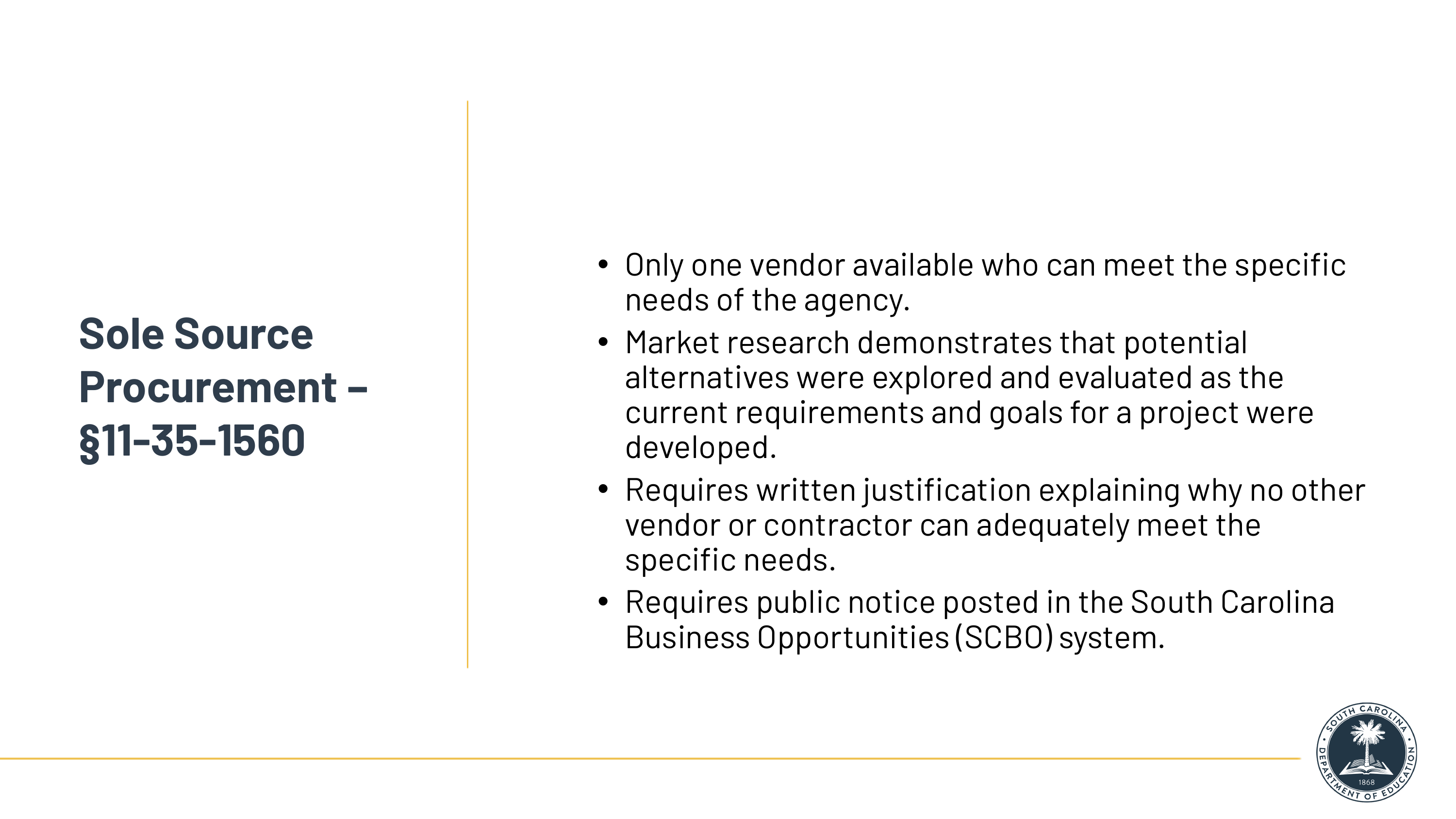

# Sole Source Procurement – §11-35-1560

Only one vendor available who can meet the specific needs of the agency.
Market research demonstrates that potential alternatives were explored and evaluated as the current requirements and goals for a project were developed.
Requires written justification explaining why no other vendor or contractor can adequately meet the specific needs.
Requires public notice posted in the South Carolina Business Opportunities (SCBO) system.